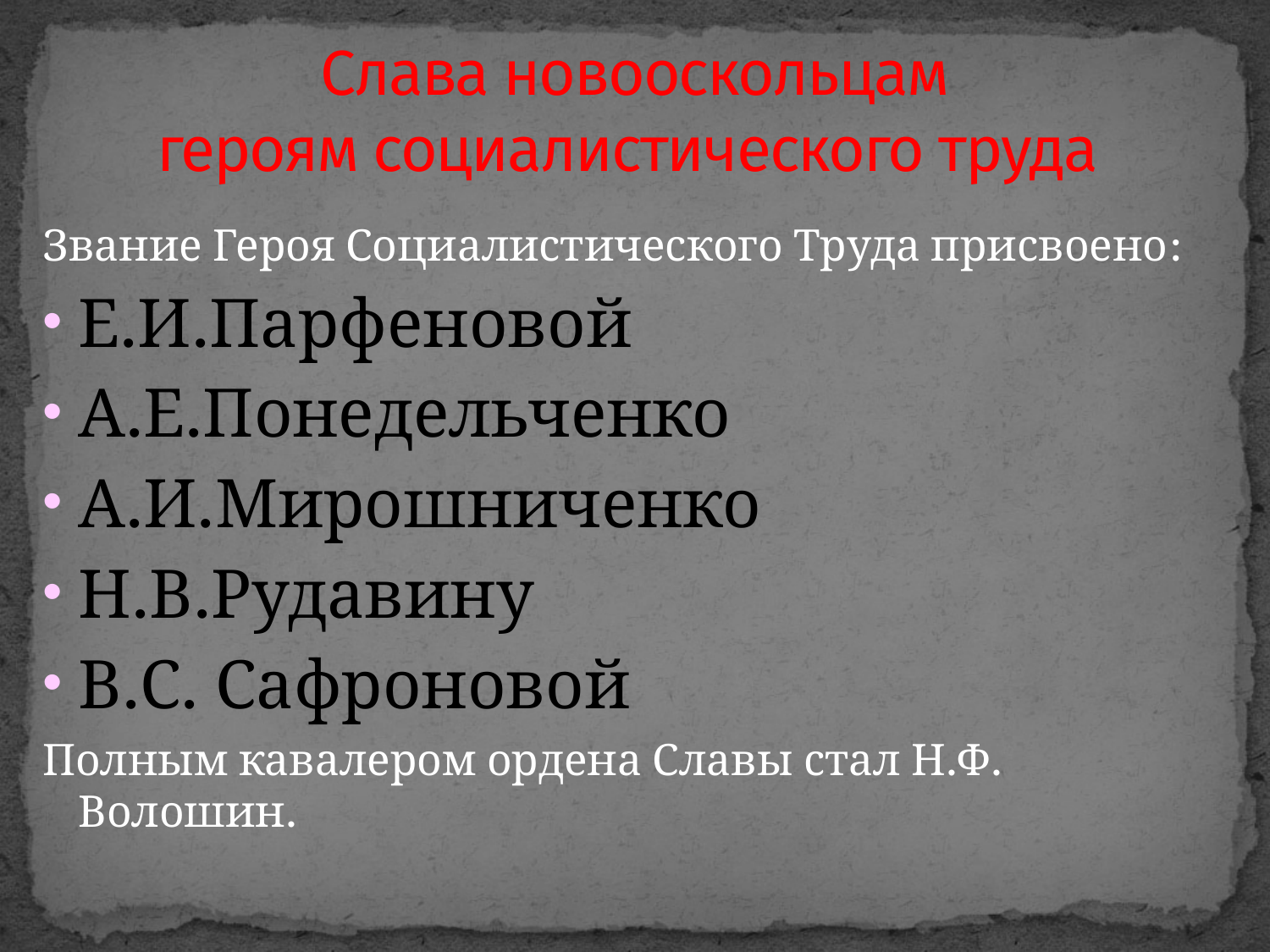

# Слава новооскольцам героям социалистического труда
Звание Героя Социалистического Труда присвоено:
Е.И.Парфеновой
А.Е.Понедельченко
А.И.Мирошниченко
Н.В.Рудавину
В.С. Сафроновой
Полным кавалером ордена Славы стал Н.Ф. Волошин.